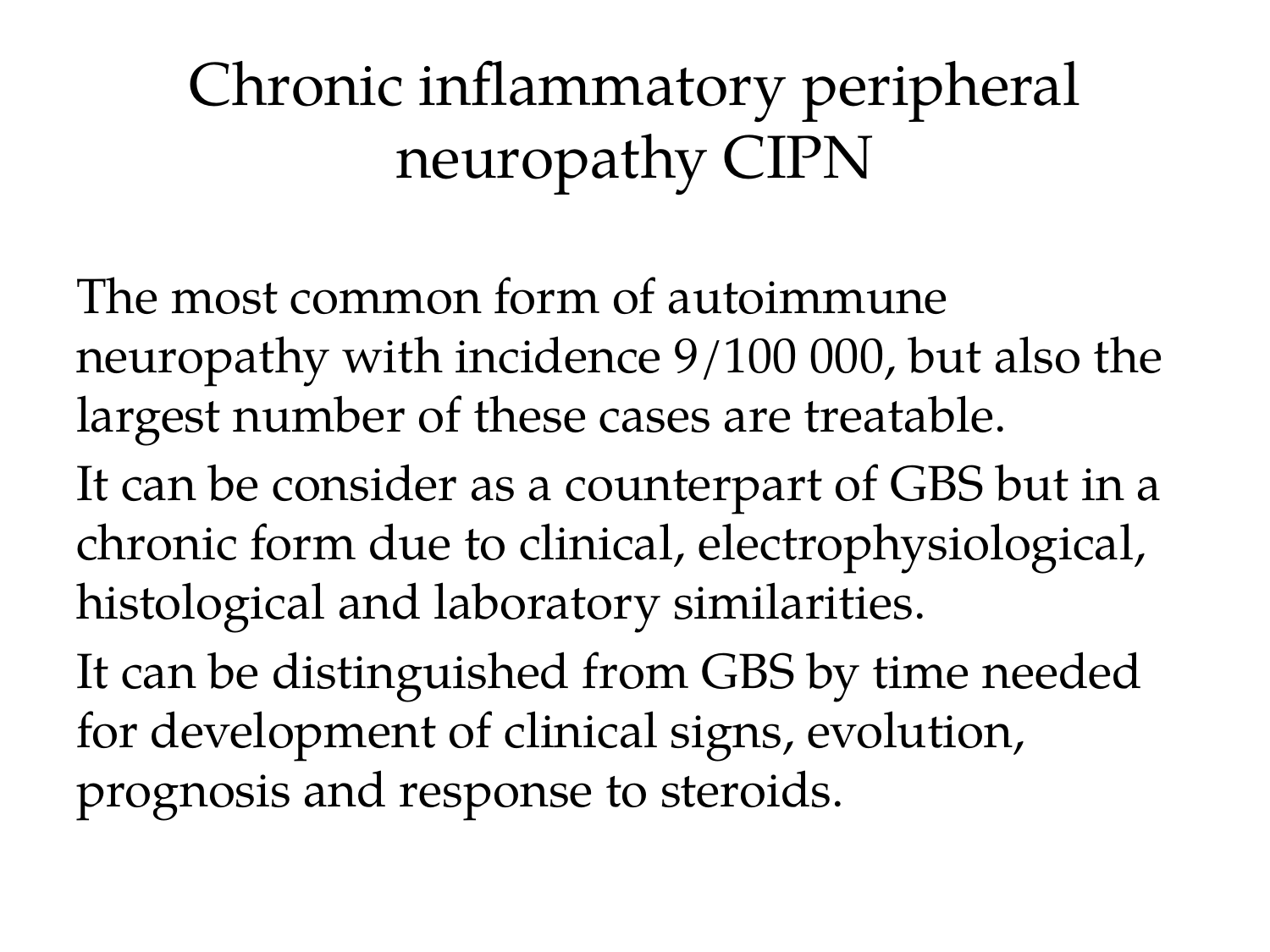

# Chronic inflammatory peripheral neuropathy CIPN
The most common form of autoimmune neuropathy with incidence 9/100 000, but also the largest number of these cases are treatable.
It can be consider as a counterpart of GBS but in a chronic form due to clinical, electrophysiological, histological and laboratory similarities.
It can be distinguished from GBS by time needed for development of clinical signs, evolution, prognosis and response to steroids.